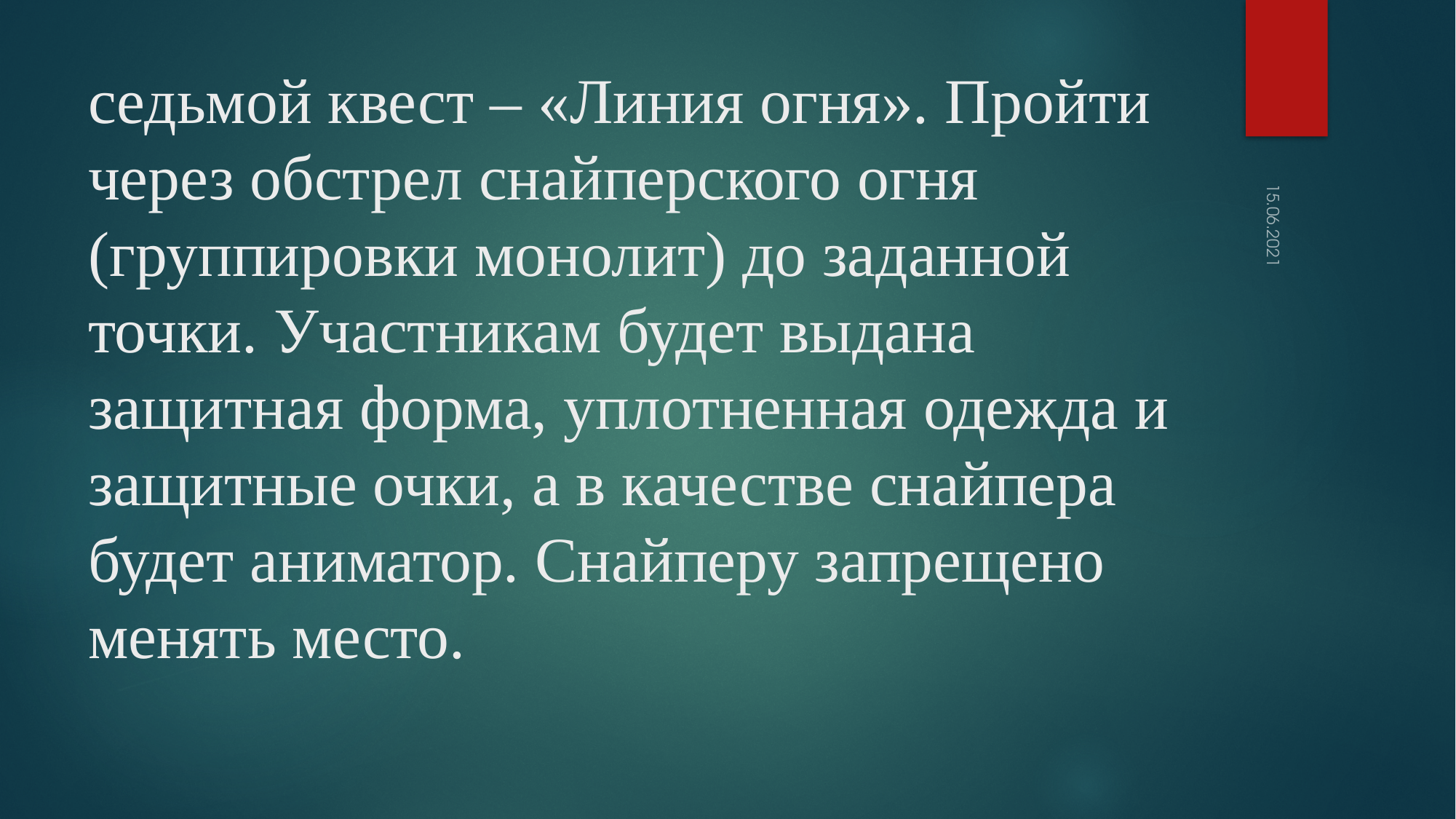

# седьмой квест – «Линия огня». Пройти через обстрел снайперского огня (группировки монолит) до заданной точки. Участникам будет выдана защитная форма, уплотненная одежда и защитные очки, а в качестве снайпера будет аниматор. Снайперу запрещено менять место.
15.06.2021